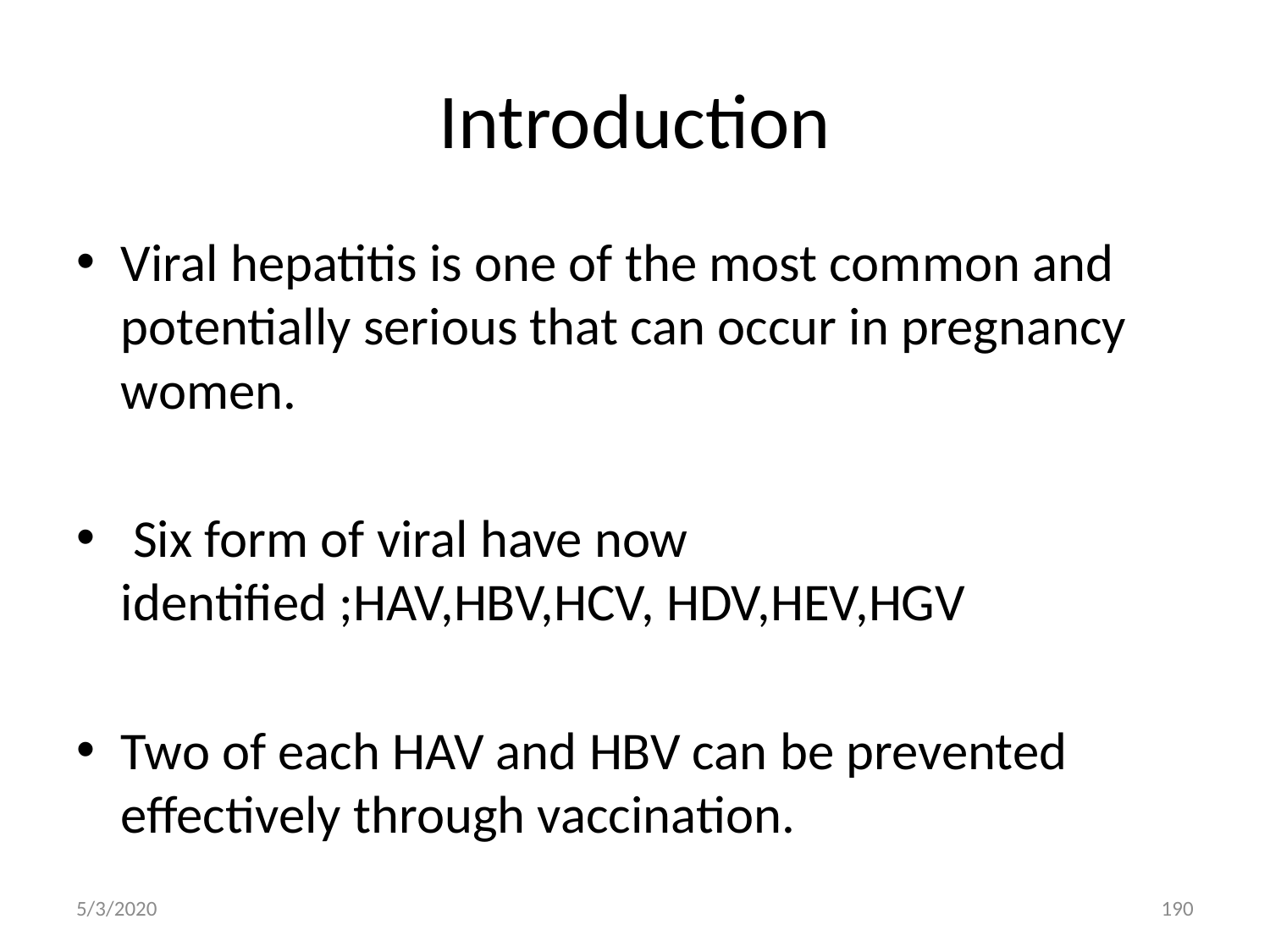

# Introduction
Viral hepatitis is one of the most common and potentially serious that can occur in pregnancy women.

 Six form of viral have now identified ;HAV,HBV,HCV, HDV,HEV,HGV

Two of each HAV and HBV can be prevented effectively through vaccination.

5/3/2020
190